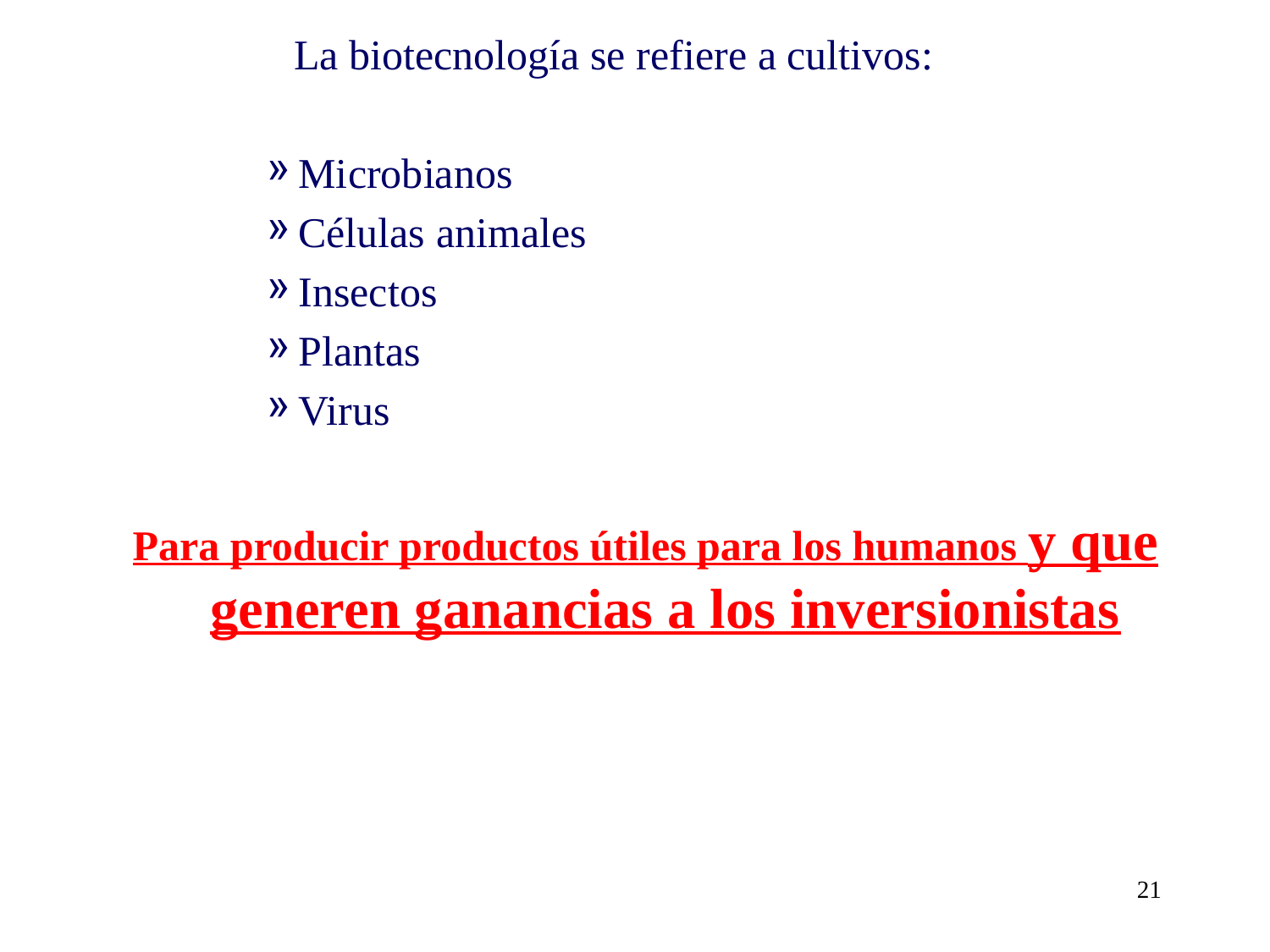

# La biotecnología se refiere a cultivos:

Microbianos
Células animales
Insectos
Plantas
Virus

Para producir productos útiles para los humanos y que generen ganancias a los inversionistas

21